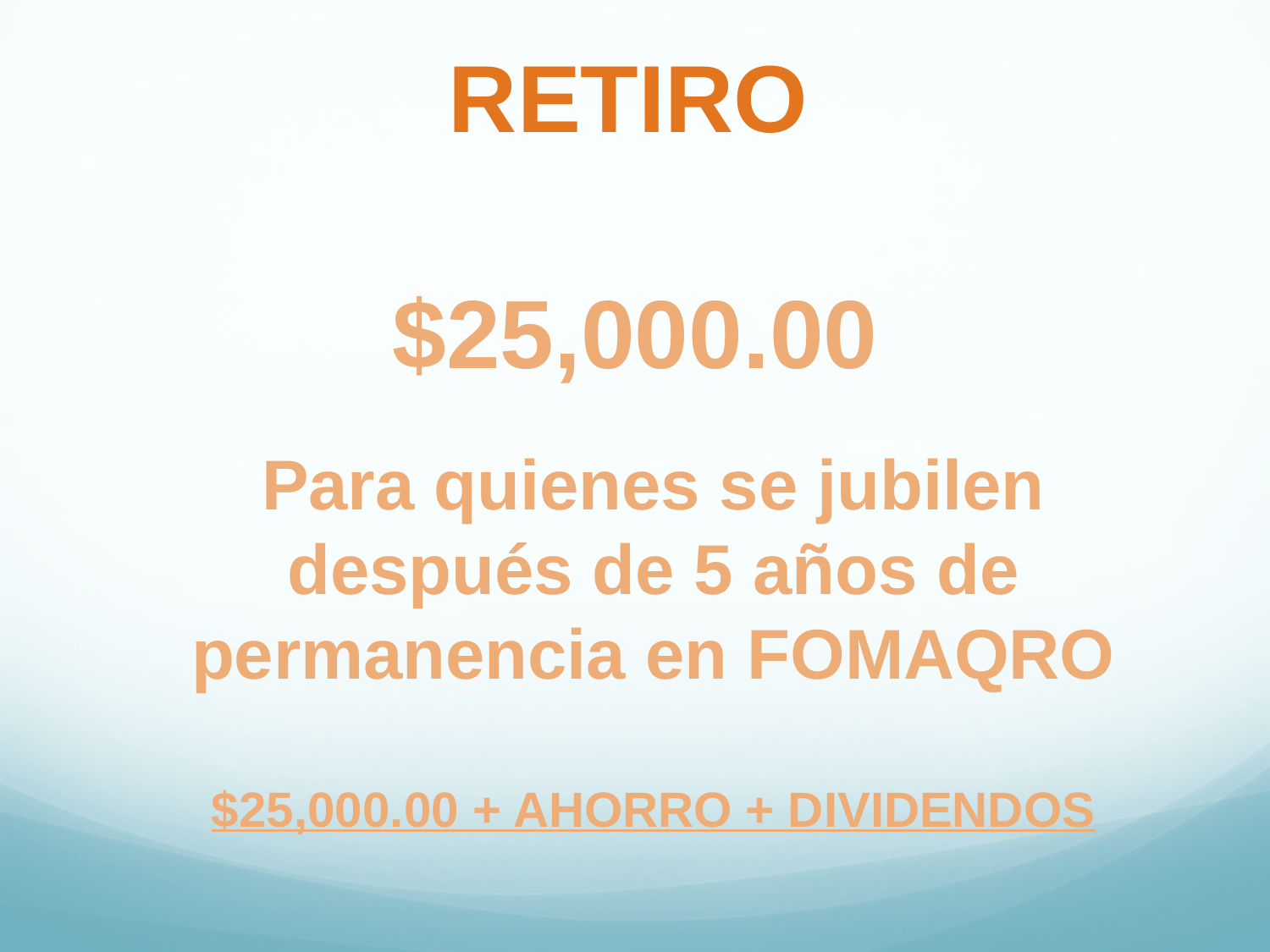

RETIRO
$25,000.00
Para quienes se jubilen después de 5 años de permanencia en FOMAQRO

$25,000.00 + AHORRO + DIVIDENDOS